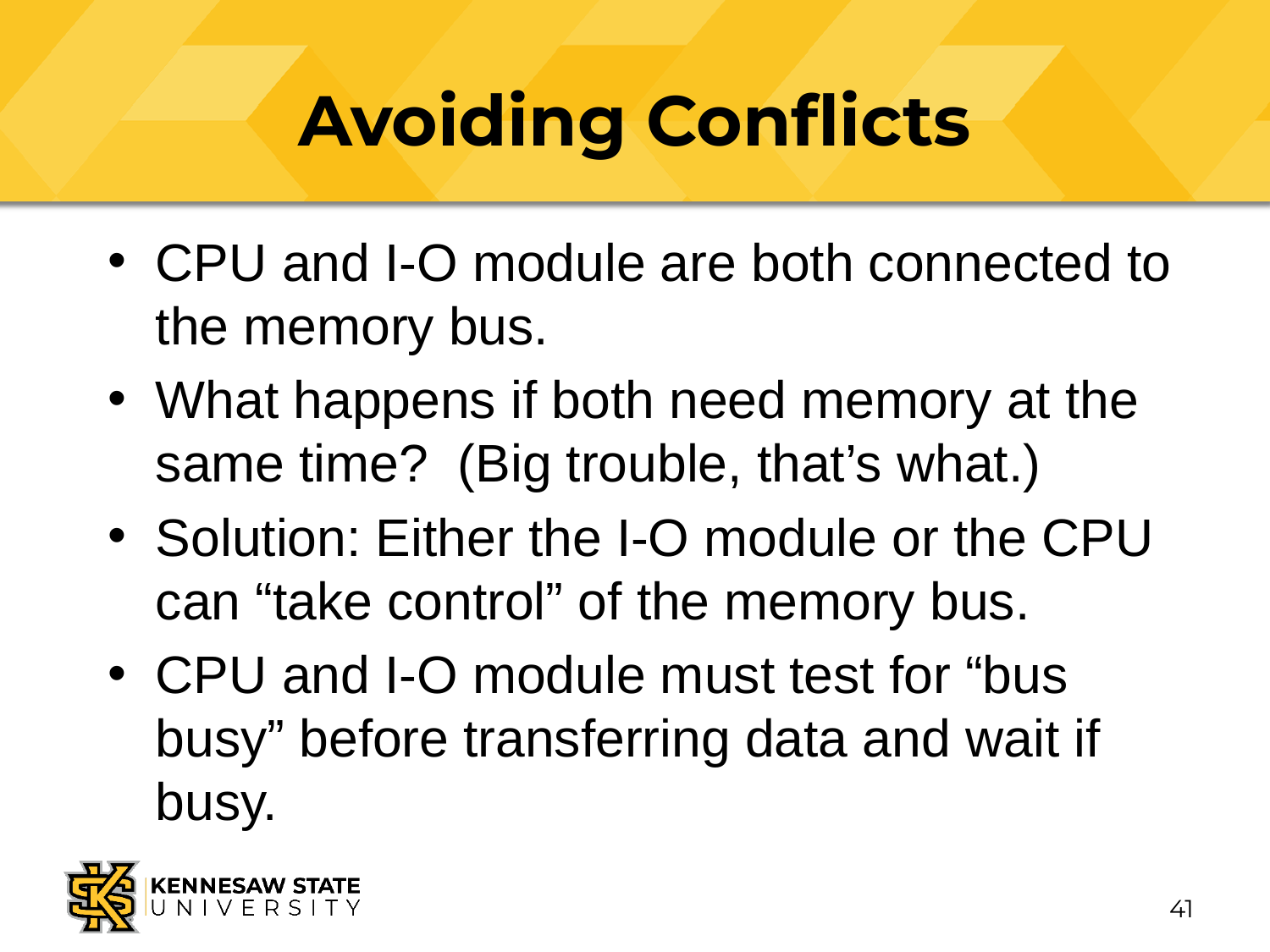

# Avoiding Conflicts
CPU and I-O module are both connected to the memory bus.
What happens if both need memory at the same time?  (Big trouble, that’s what.)
Solution: Either the I-O module or the CPU can “take control” of the memory bus.
CPU and I-O module must test for “bus busy” before transferring data and wait if busy.
41